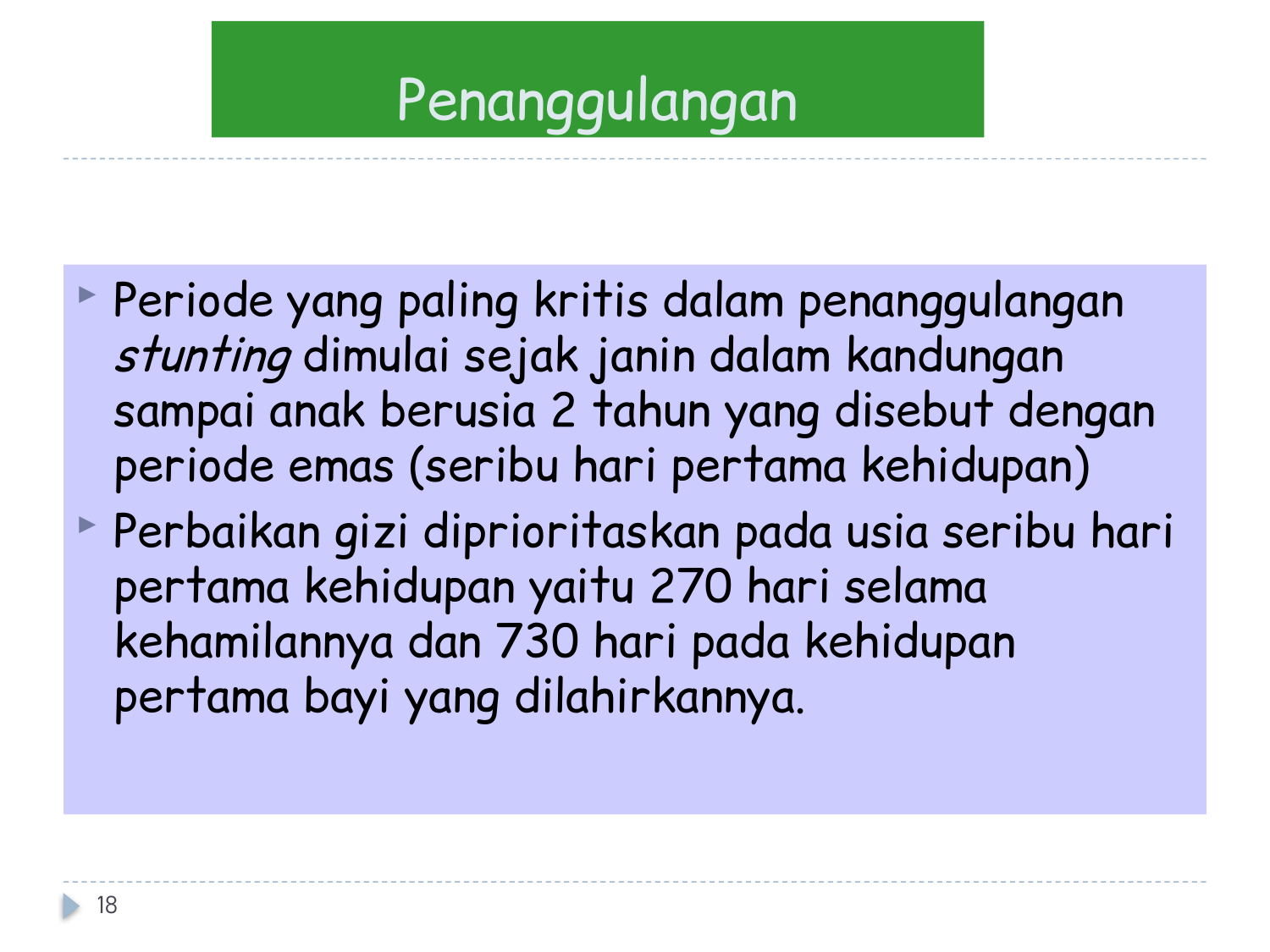

# Penanggulangan
Periode yang paling kritis dalam penanggulangan stunting dimulai sejak janin dalam kandungan sampai anak berusia 2 tahun yang disebut dengan periode emas (seribu hari pertama kehidupan)
Perbaikan gizi diprioritaskan pada usia seribu hari pertama kehidupan yaitu 270 hari selama kehamilannya dan 730 hari pada kehidupan pertama bayi yang dilahirkannya.

18